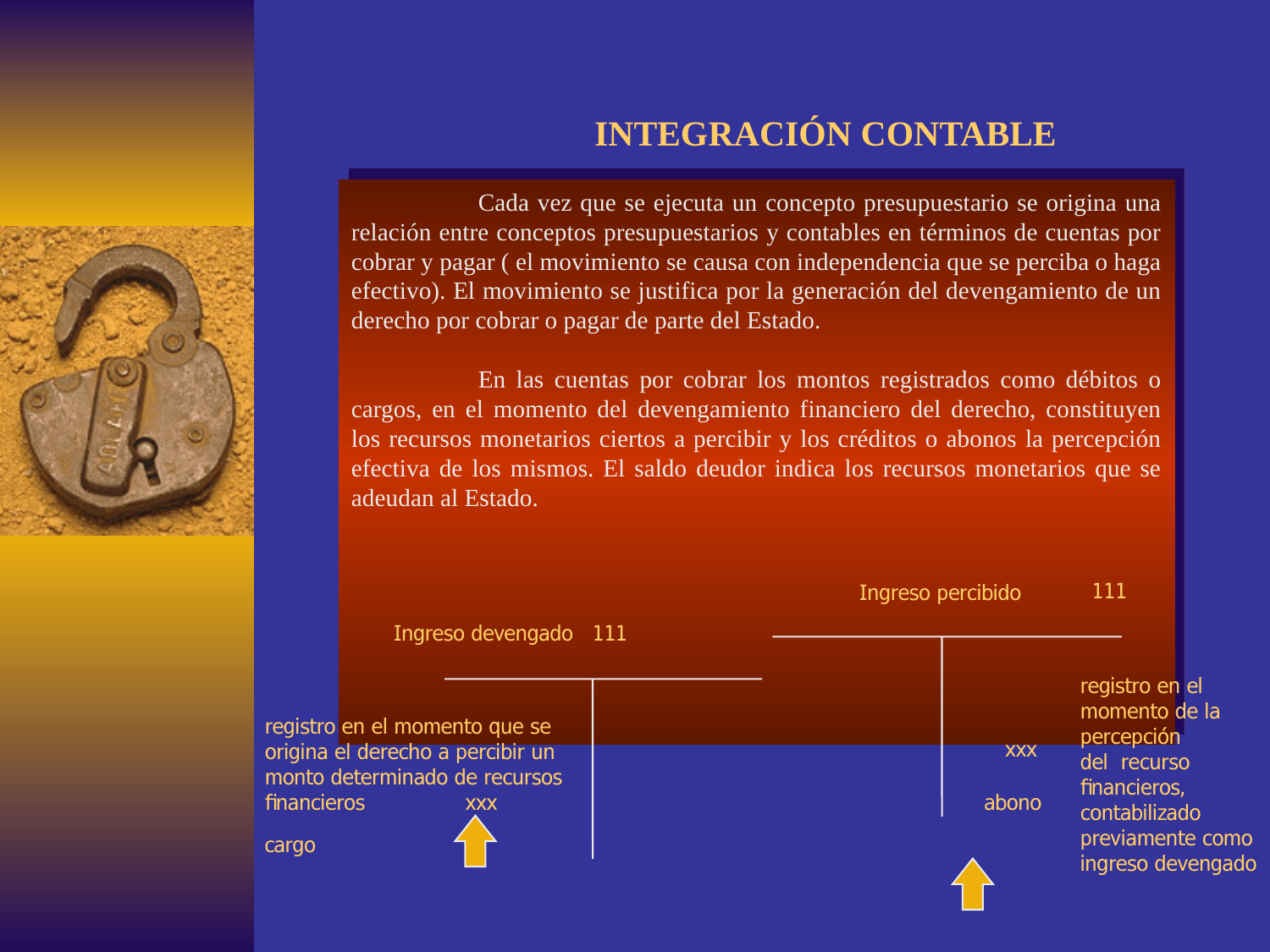

# INTEGRACIÓN CONTABLE
	Cada vez que se ejecuta un concepto presupuestario se origina una relación entre conceptos presupuestarios y contables en términos de cuentas por cobrar y pagar ( el movimiento se causa con independencia que se perciba o haga efectivo). El movimiento se justifica por la generación del devengamiento de un derecho por cobrar o pagar de parte del Estado.

	En las cuentas por cobrar los montos registrados como débitos o cargos, en el momento del devengamiento financiero del derecho, constituyen los recursos monetarios ciertos a percibir y los créditos o abonos la percepción efectiva de los mismos. El saldo deudor indica los recursos monetarios que se adeudan al Estado.
111
Ingreso percibido
Ingreso devengado
111

registro en el momento de la percepción
del  recurso financieros, contabilizado
previamente como ingreso devengado

registro en el momento que se
origina el derecho a percibir un
monto determinado de recursos
financieros
xxx
xxx
abono

cargo